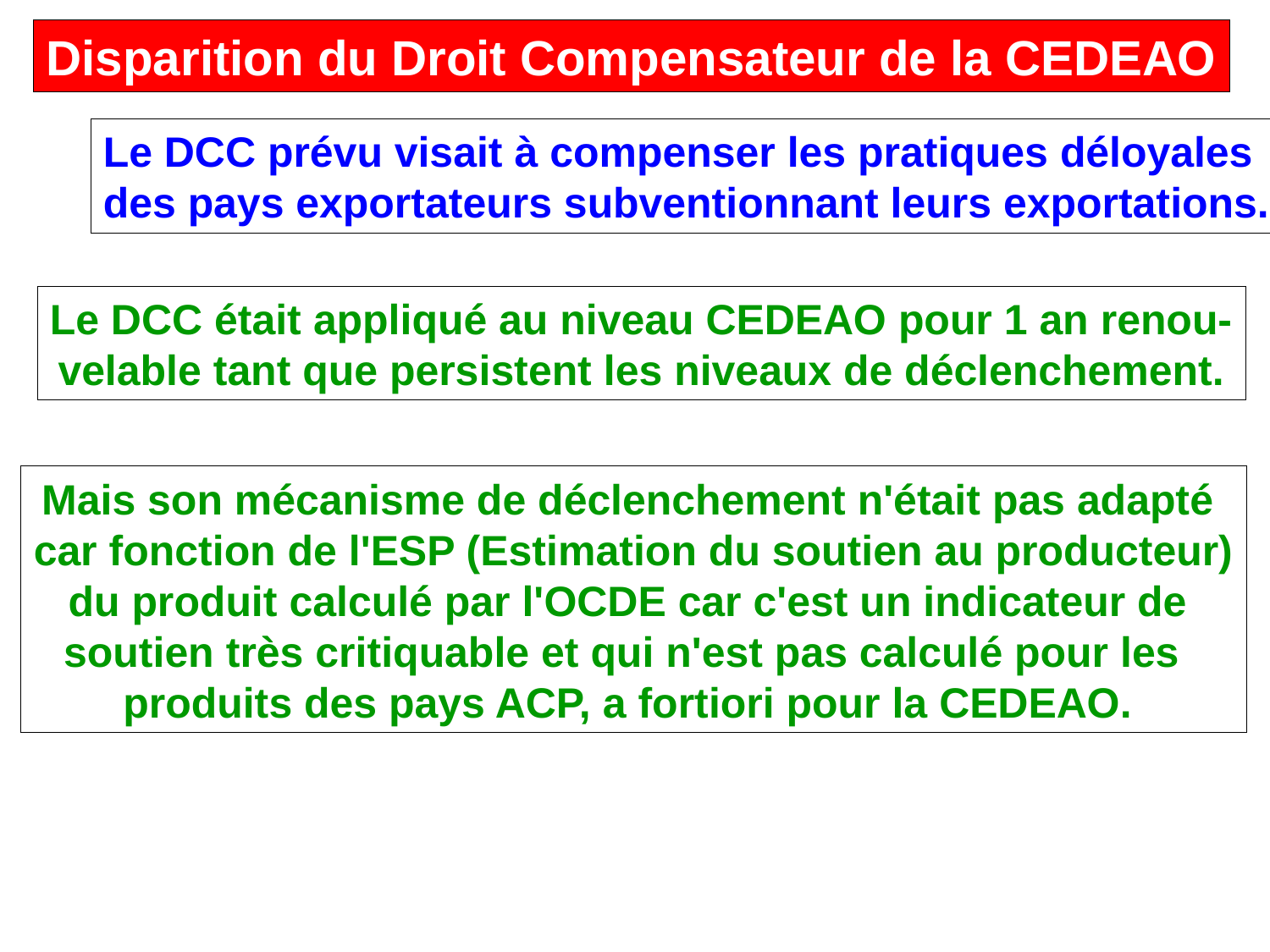

Disparition du Droit Compensateur de la CEDEAO
Le DCC prévu visait à compenser les pratiques déloyales
des pays exportateurs subventionnant leurs exportations.
Le DCC était appliqué au niveau CEDEAO pour 1 an renou-
velable tant que persistent les niveaux de déclenchement.
Mais son mécanisme de déclenchement n'était pas adapté
car fonction de l'ESP (Estimation du soutien au producteur)
du produit calculé par l'OCDE car c'est un indicateur de
soutien très critiquable et qui n'est pas calculé pour les
produits des pays ACP, a fortiori pour la CEDEAO.